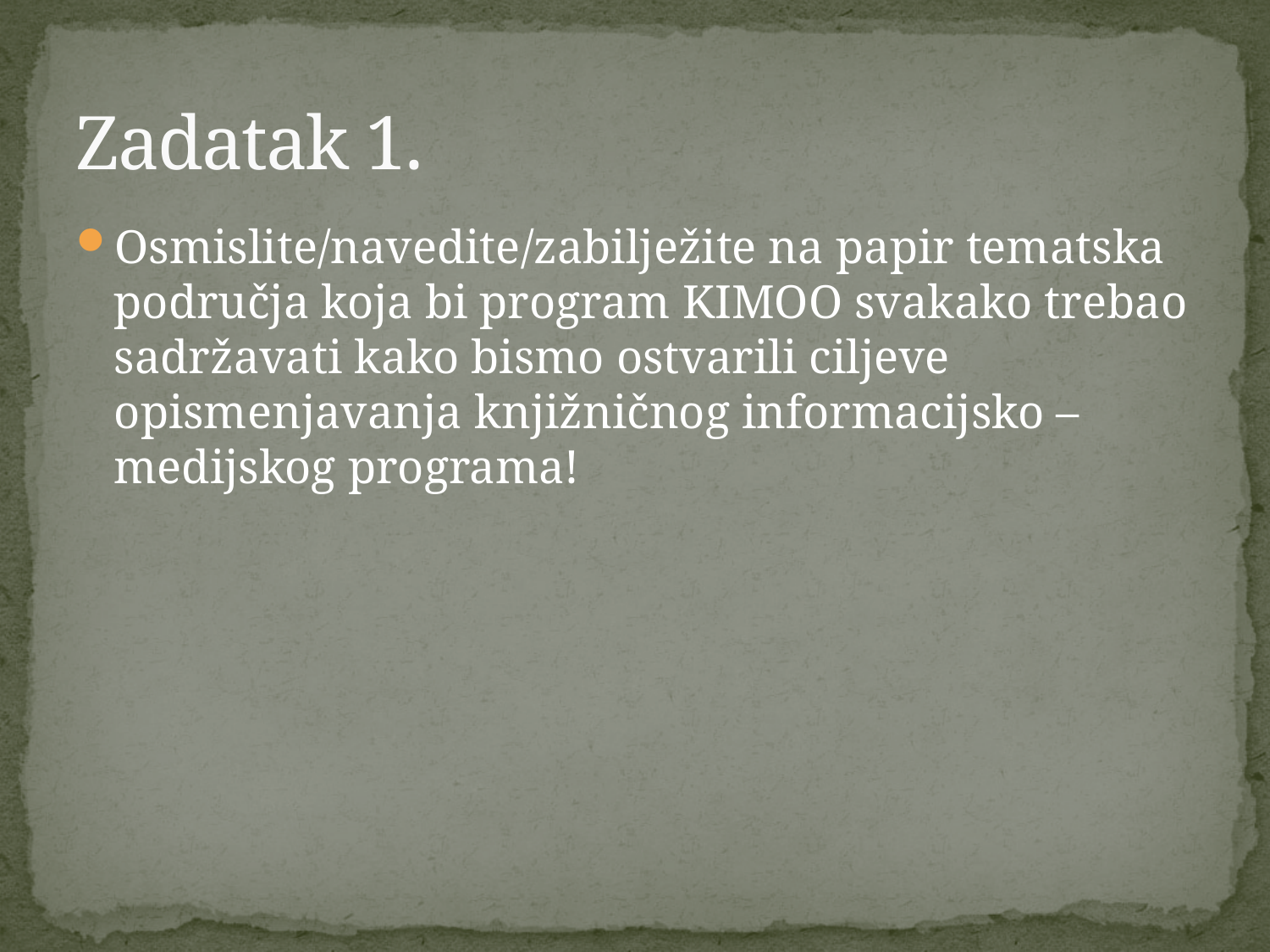

# Zadatak 1.
Osmislite/navedite/zabilježite na papir tematska područja koja bi program KIMOO svakako trebao sadržavati kako bismo ostvarili ciljeve opismenjavanja knjižničnog informacijsko – medijskog programa!